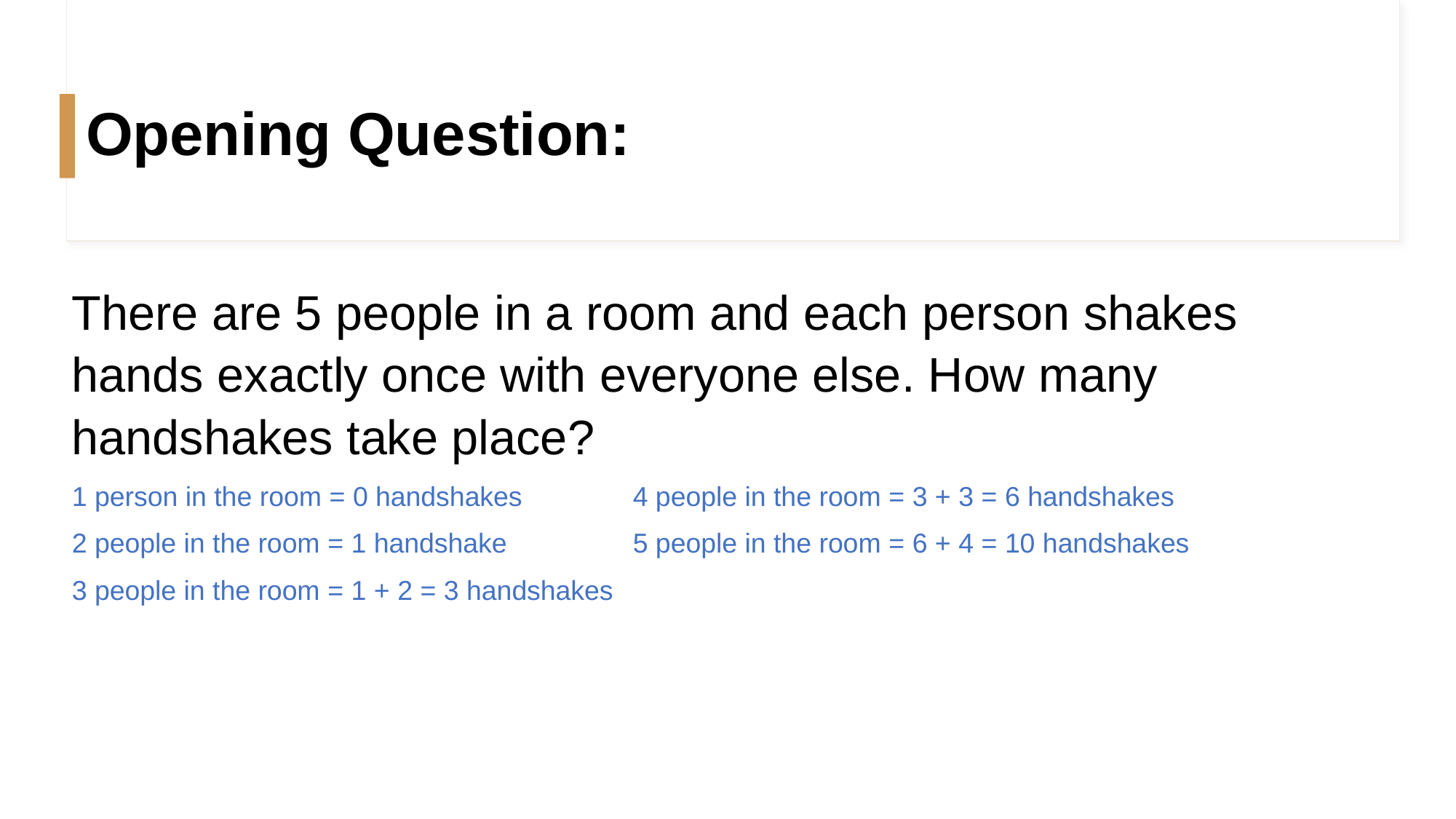

# Opening Question:
There are 5 people in a room and each person shakes hands exactly once with everyone else. How many handshakes take place?
1 person in the room = 0 handshakes    	  4 people in the room = 3 + 3 = 6 handshakes
2 people in the room = 1 handshake	      	  5 people in the room = 6 + 4 = 10 handshakes
3 people in the room = 1 + 2 = 3 handshakes